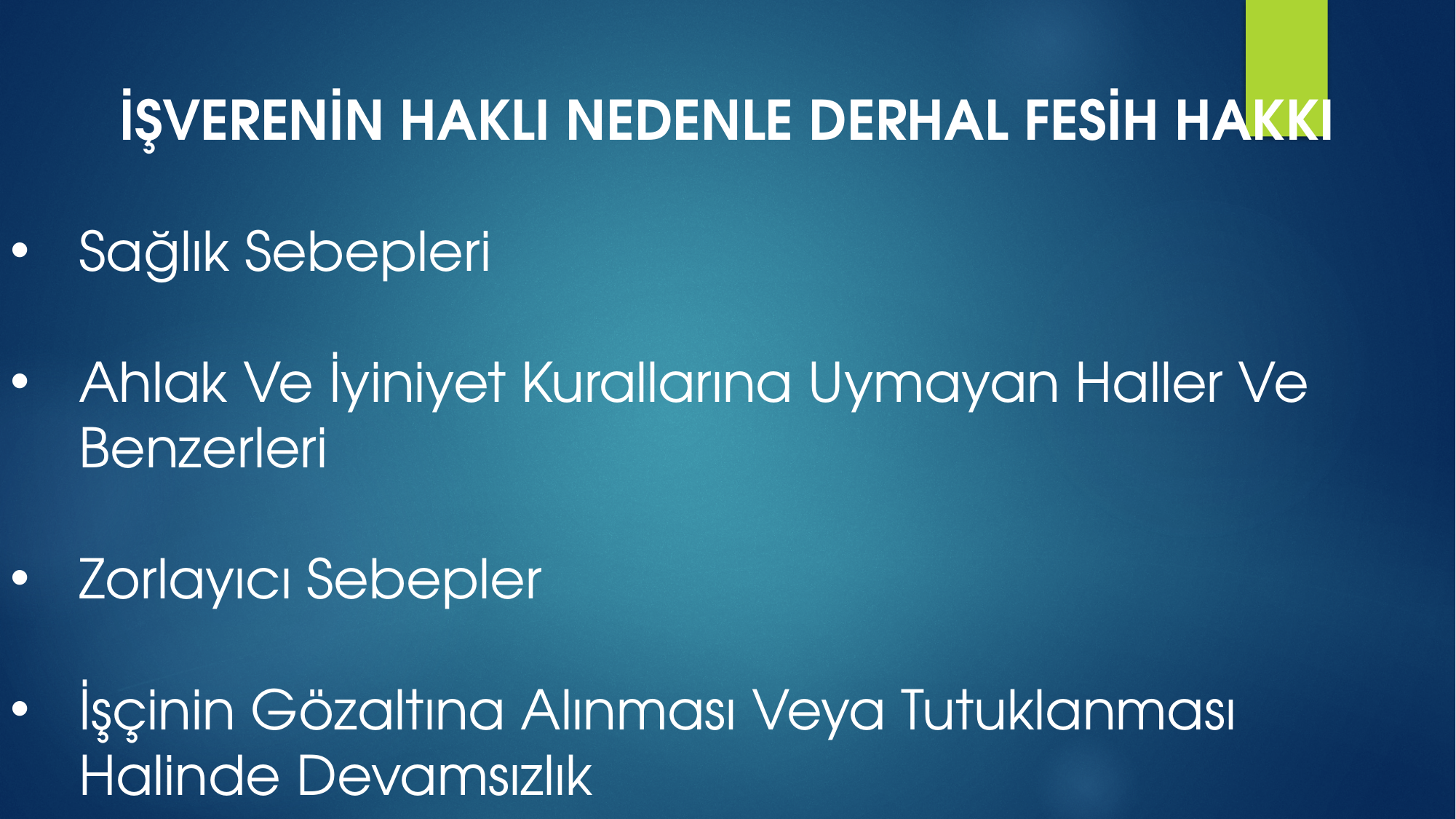

İŞVERENİN HAKLI NEDENLE DERHAL FESİH HAKKI

Sağlık Sebepleri

Ahlak Ve İyiniyet Kurallarına Uymayan Haller Ve Benzerleri

Zorlayıcı Sebepler

İşçinin Gözaltına Alınması Veya Tutuklanması Halinde Devamsızlık